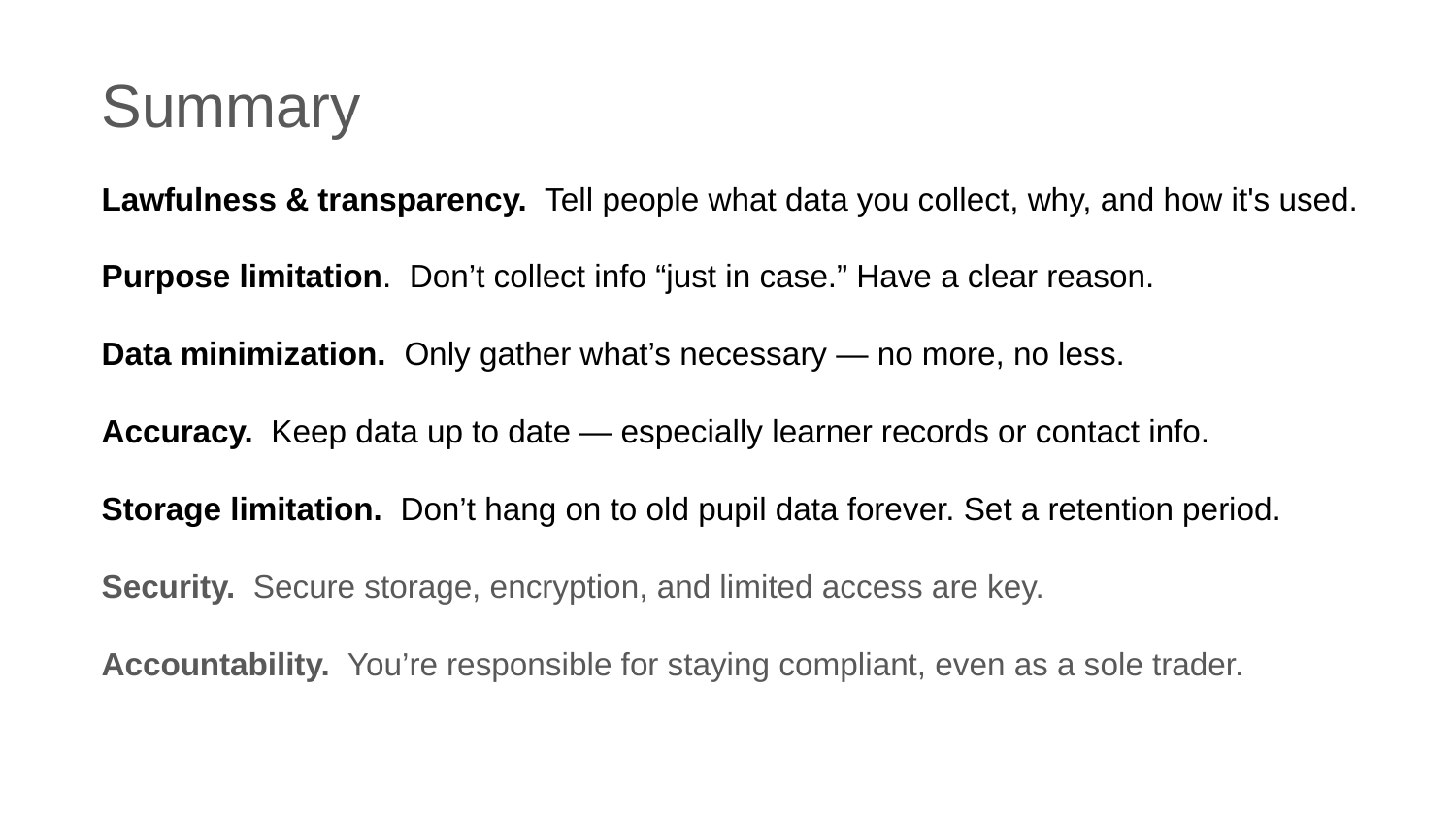

Summary
Lawfulness & transparency.  Tell people what data you collect, why, and how it's used.

Purpose limitation.  Don’t collect info “just in case.” Have a clear reason.

Data minimization.  Only gather what’s necessary — no more, no less.

Accuracy.  Keep data up to date — especially learner records or contact info.

Storage limitation.  Don’t hang on to old pupil data forever. Set a retention period.

Security.  Secure storage, encryption, and limited access are key.

Accountability.  You’re responsible for staying compliant, even as a sole trader.